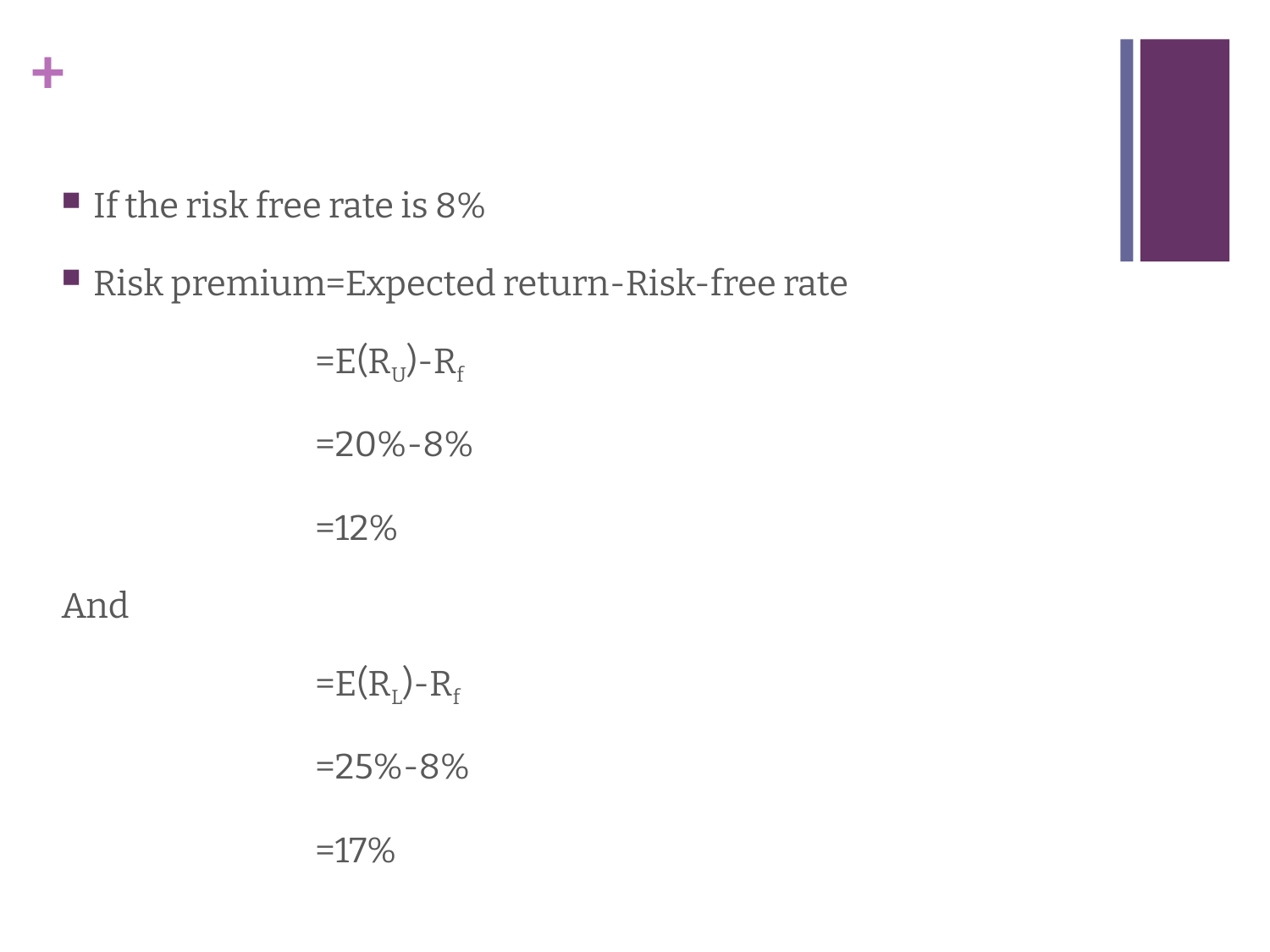

#
If the risk free rate is 8%
Risk premium=Expected return-Risk-free rate
		=E(RU)-Rf
		=20%-8%
		=12%
And
		=E(RL)-Rf
		=25%-8%
		=17%